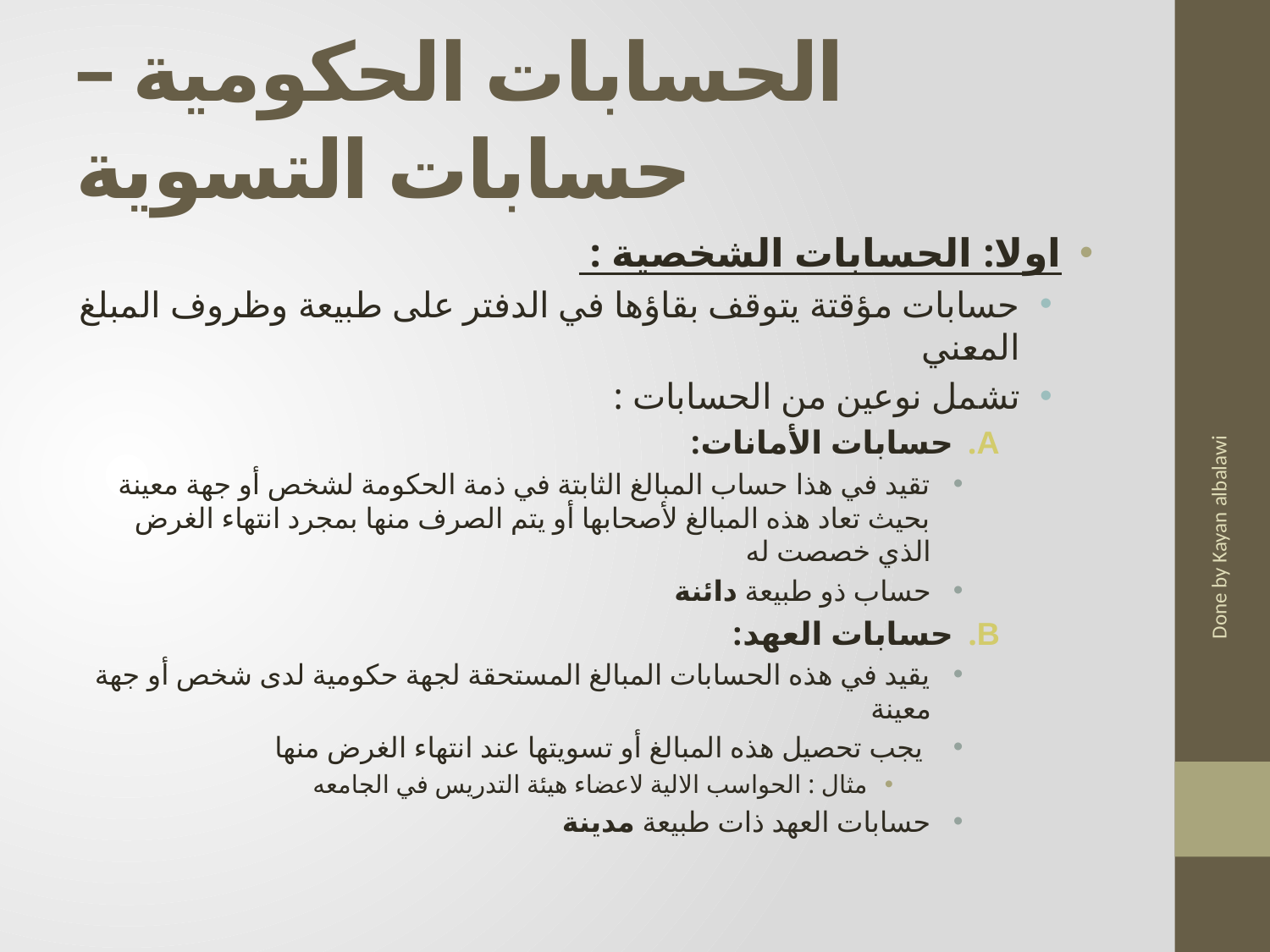

# الحسابات الحكومية – حسابات التسوية
اولا: الحسابات الشخصية :
حسابات مؤقتة يتوقف بقاؤها في الدفتر على طبيعة وظروف المبلغ المعني
تشمل نوعين من الحسابات :
حسابات الأمانات:
تقيد في هذا حساب المبالغ الثابتة في ذمة الحكومة لشخص أو جهة معينة بحيث تعاد هذه المبالغ لأصحابها أو يتم الصرف منها بمجرد انتهاء الغرض الذي خصصت له
حساب ذو طبيعة دائنة
حسابات العهد:
يقيد في هذه الحسابات المبالغ المستحقة لجهة حكومية لدى شخص أو جهة معينة
 يجب تحصيل هذه المبالغ أو تسويتها عند انتهاء الغرض منها
مثال : الحواسب الالية لاعضاء هيئة التدريس في الجامعه
حسابات العهد ذات طبيعة مدينة

Done by Kayan albalawi